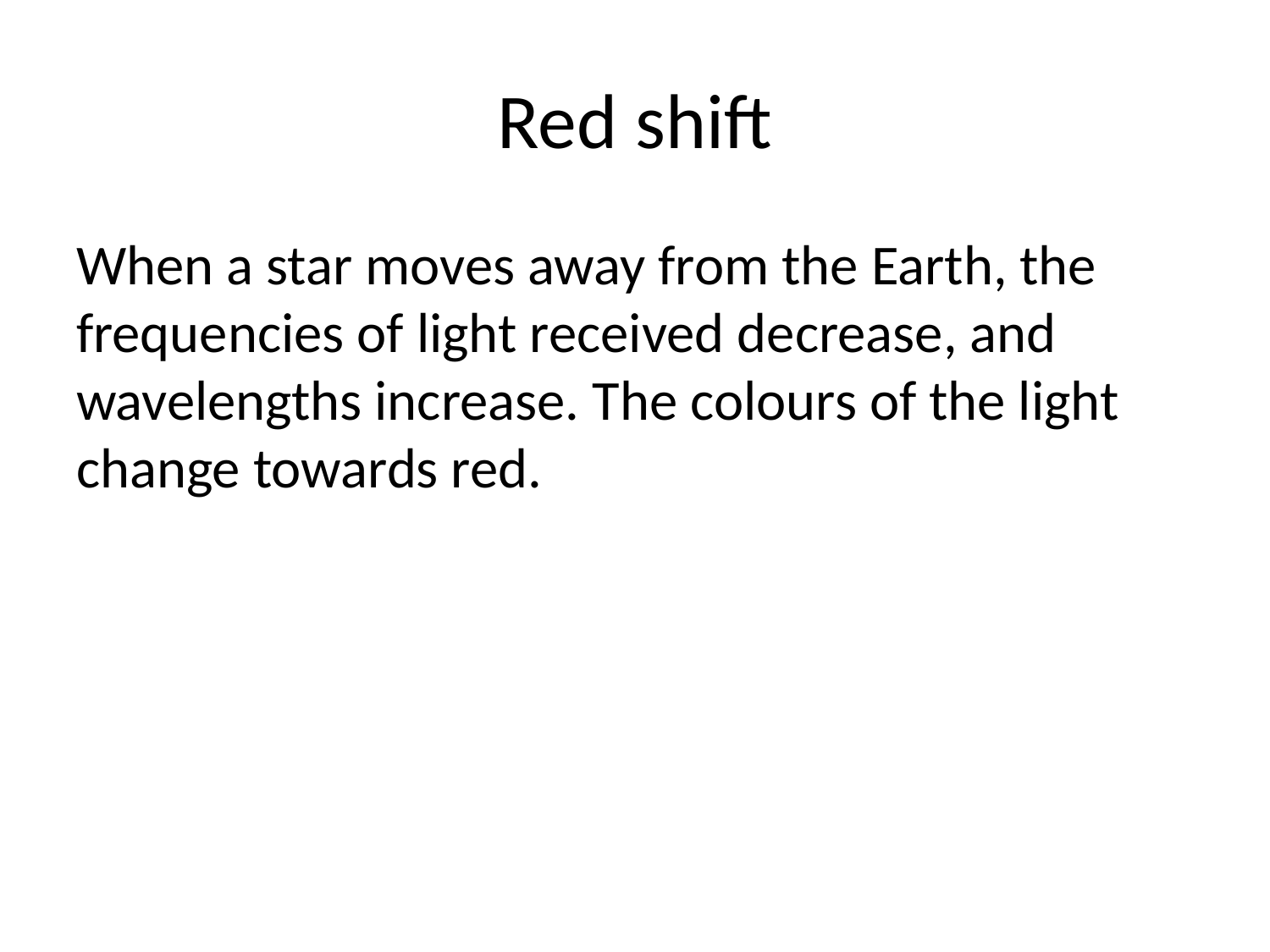

# Red shift
When a star moves away from the Earth, the frequencies of light received decrease, and wavelengths increase. The colours of the light change towards red.